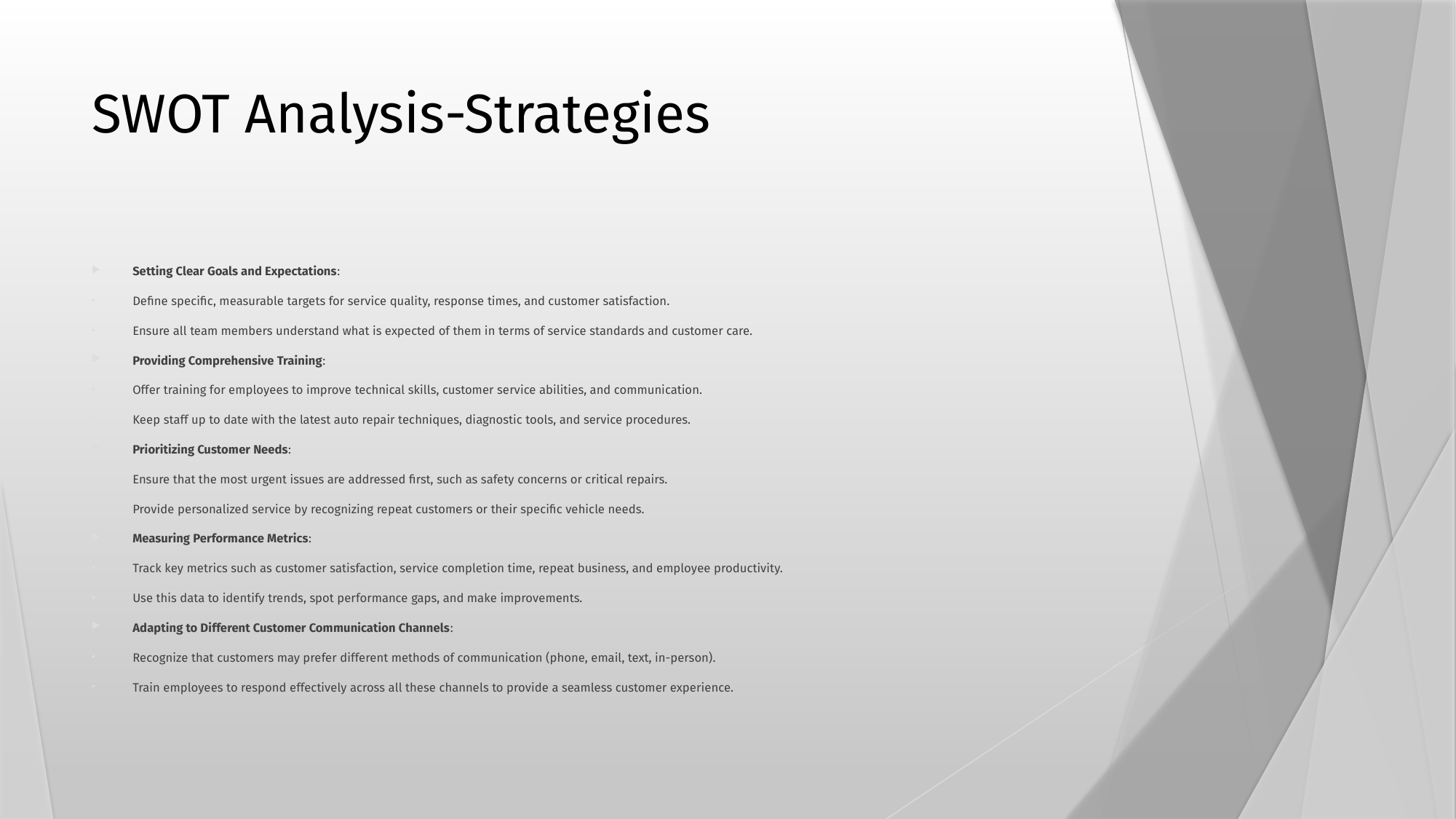

# SWOT Analysis-Strategies
Setting Clear Goals and Expectations:
Define specific, measurable targets for service quality, response times, and customer satisfaction.
Ensure all team members understand what is expected of them in terms of service standards and customer care.
Providing Comprehensive Training:
Offer training for employees to improve technical skills, customer service abilities, and communication.
Keep staff up to date with the latest auto repair techniques, diagnostic tools, and service procedures.
Prioritizing Customer Needs:
Ensure that the most urgent issues are addressed first, such as safety concerns or critical repairs.
Provide personalized service by recognizing repeat customers or their specific vehicle needs.
Measuring Performance Metrics:
Track key metrics such as customer satisfaction, service completion time, repeat business, and employee productivity.
Use this data to identify trends, spot performance gaps, and make improvements.
Adapting to Different Customer Communication Channels:
Recognize that customers may prefer different methods of communication (phone, email, text, in-person).
Train employees to respond effectively across all these channels to provide a seamless customer experience.